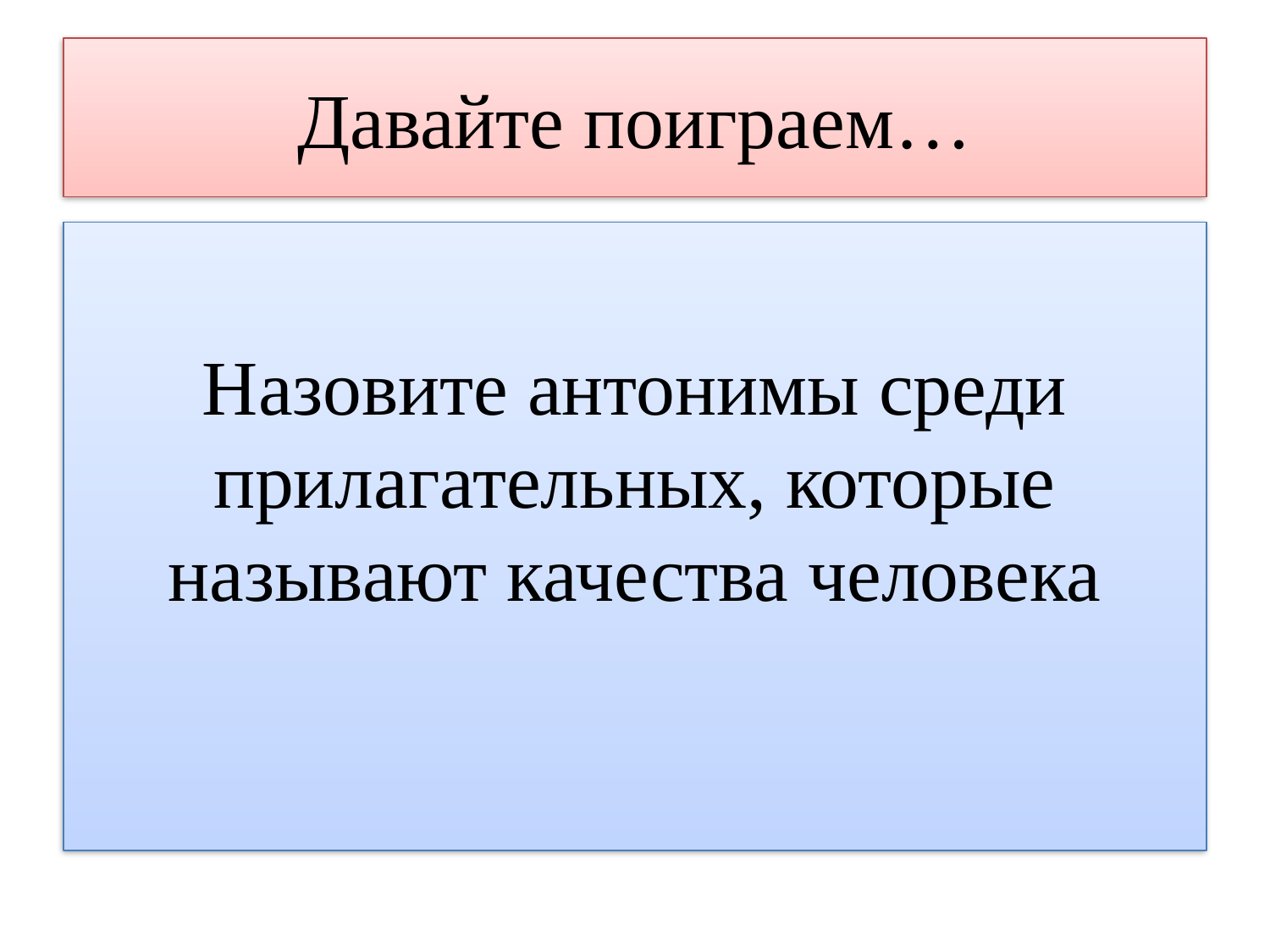

# Давайте поиграем…

Назовите антонимы среди прилагательных, которые называют качества человека